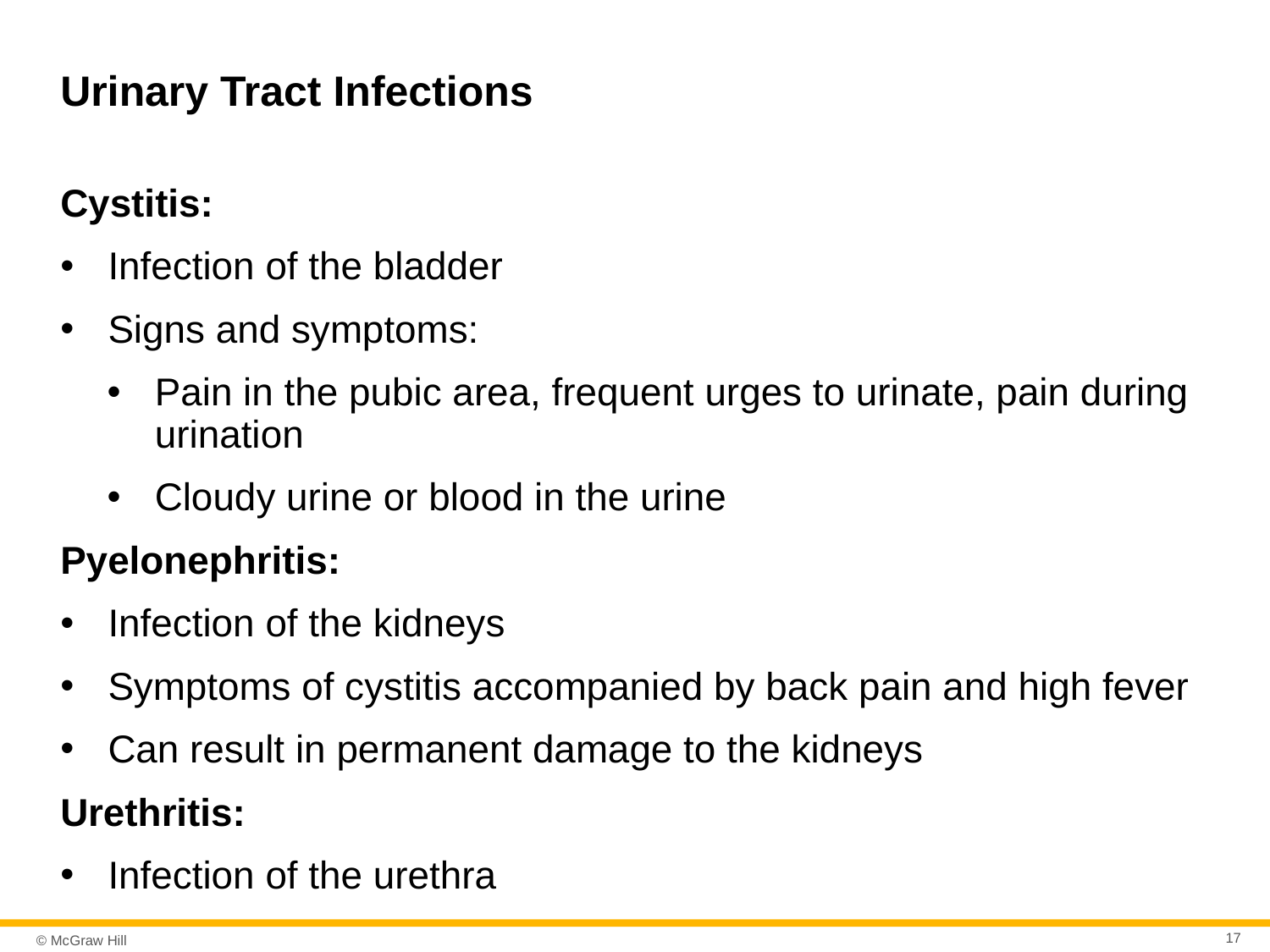

# Urinary Tract Infections
Cystitis:
Infection of the bladder
Signs and symptoms:
Pain in the pubic area, frequent urges to urinate, pain during urination
Cloudy urine or blood in the urine
Pyelonephritis:
Infection of the kidneys
Symptoms of cystitis accompanied by back pain and high fever
Can result in permanent damage to the kidneys
Urethritis:
Infection of the urethra